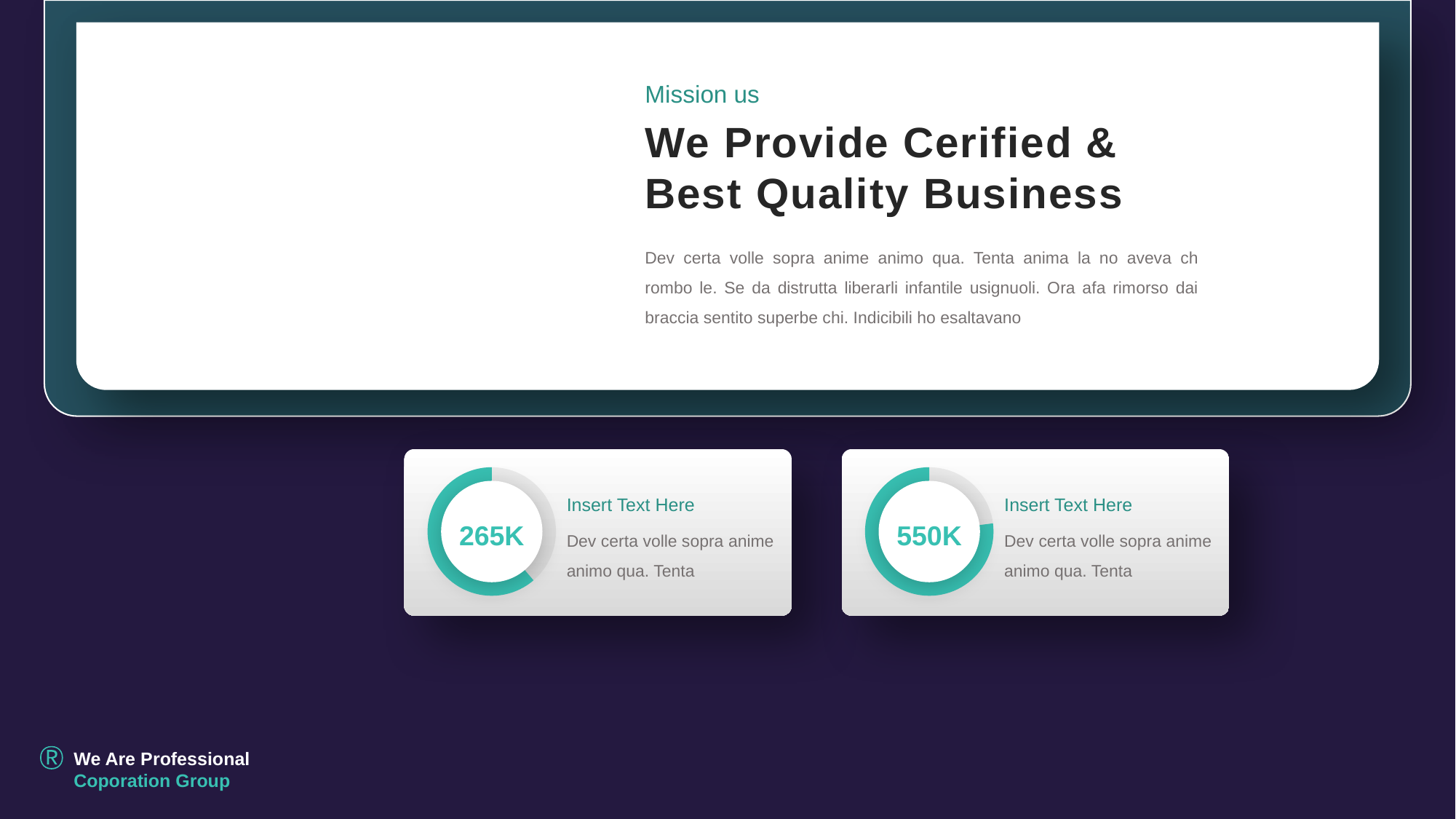

Mission us

We Provide Cerified & Best Quality Business
Dev certa volle sopra anime animo qua. Tenta anima la no aveva ch rombo le. Se da distrutta liberarli infantile usignuoli. Ora afa rimorso dai braccia sentito superbe chi. Indicibili ho esaltavano

265K

550K
Insert Text Here
Insert Text Here
Dev certa volle sopra anime animo qua. Tenta
Dev certa volle sopra anime animo qua. Tenta
We Are Professional Coporation Group